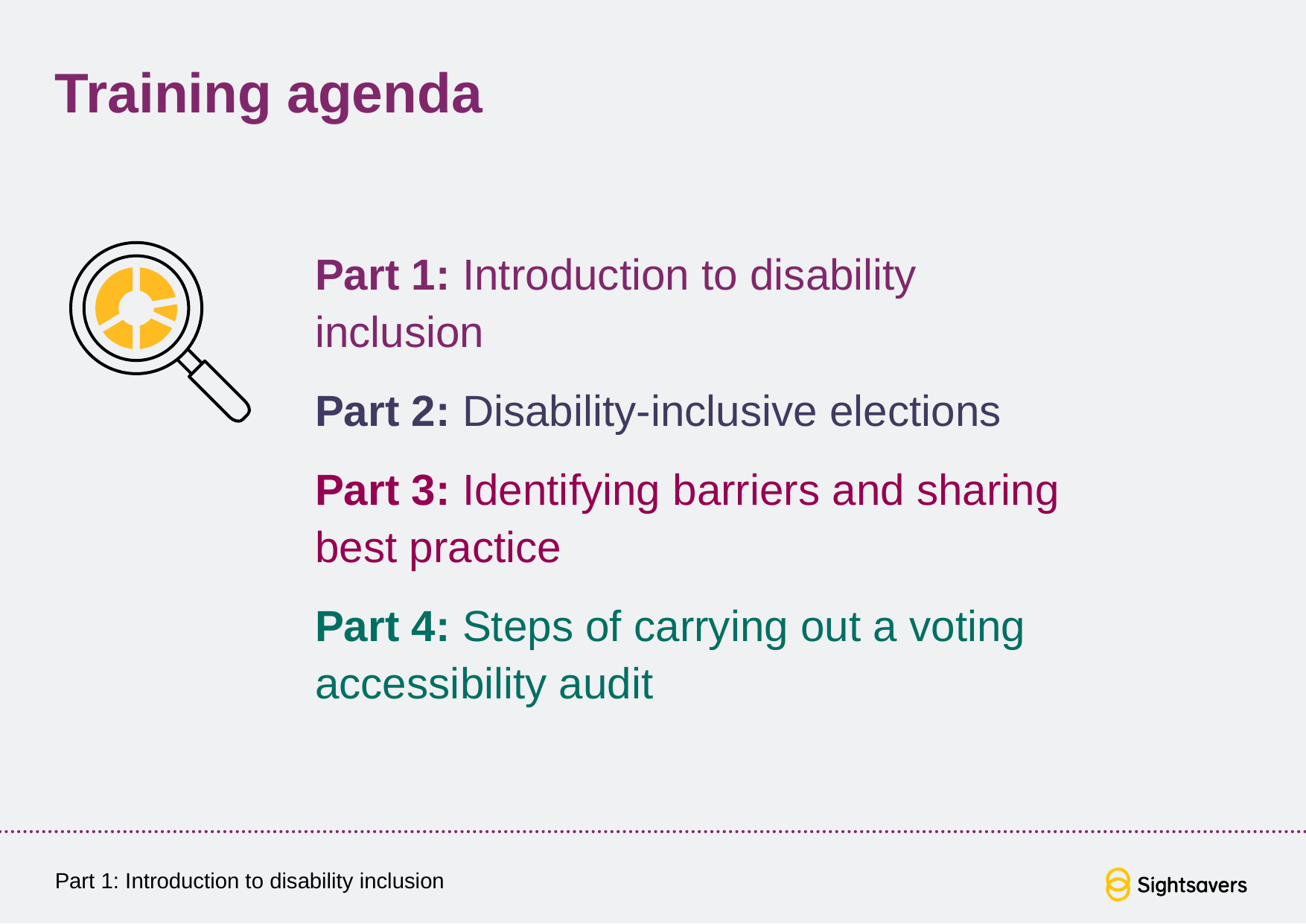

# Training agenda
Part 1: Introduction to disability inclusion
Part 2: Disability-inclusive elections
Part 3: Identifying barriers and sharing best practice
Part 4: Steps of carrying out a voting accessibility audit

Part 1: Introduction to disability inclusion